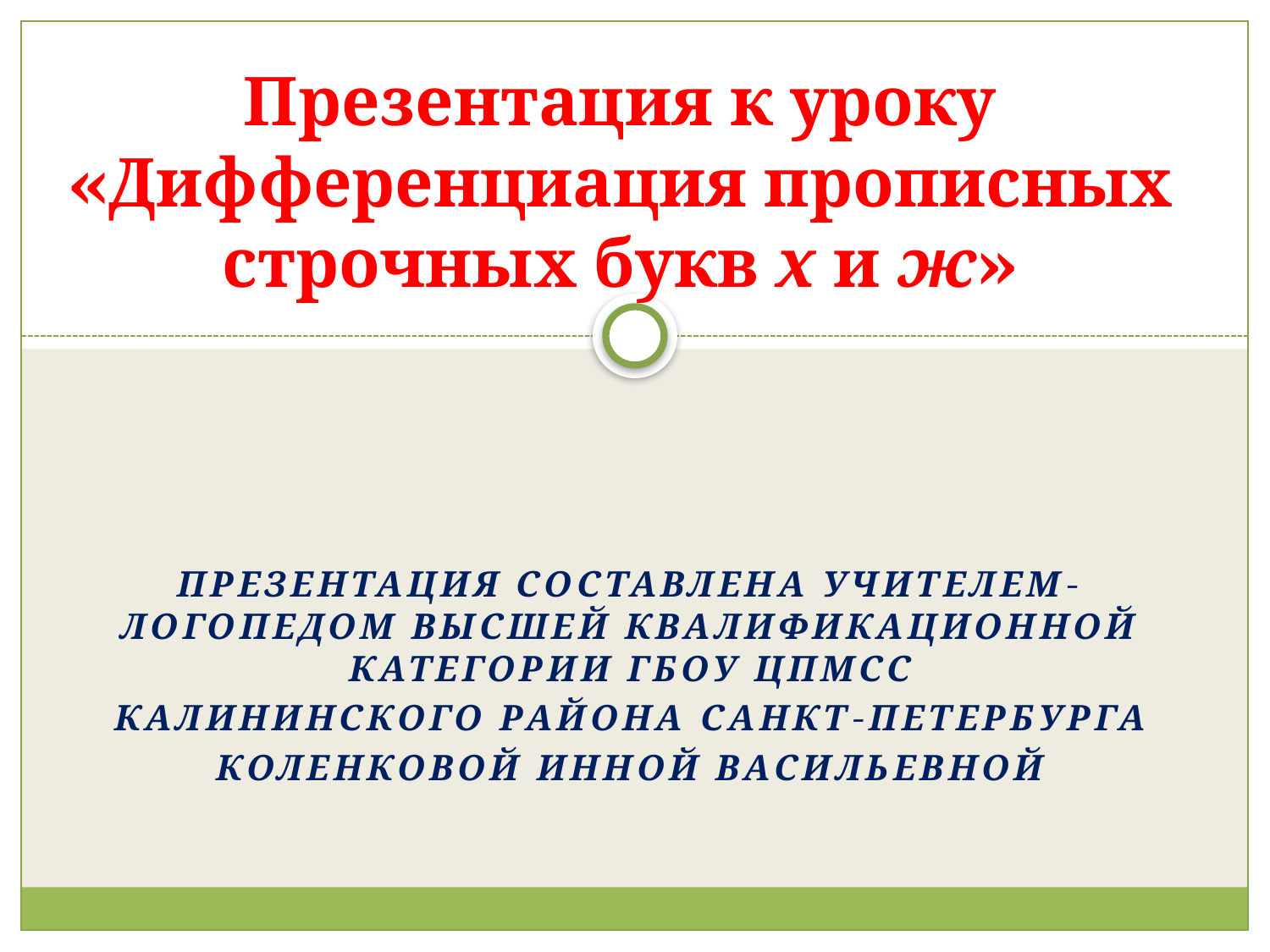

# Презентация к уроку «Дифференциация прописных строчных букв х и ж»
Презентация составлена Учителем-логопедом высшей квалификационной категории ГБОУ ЦПМСС
Калининского района санкт-петербурга
Коленковой Инной Васильевной